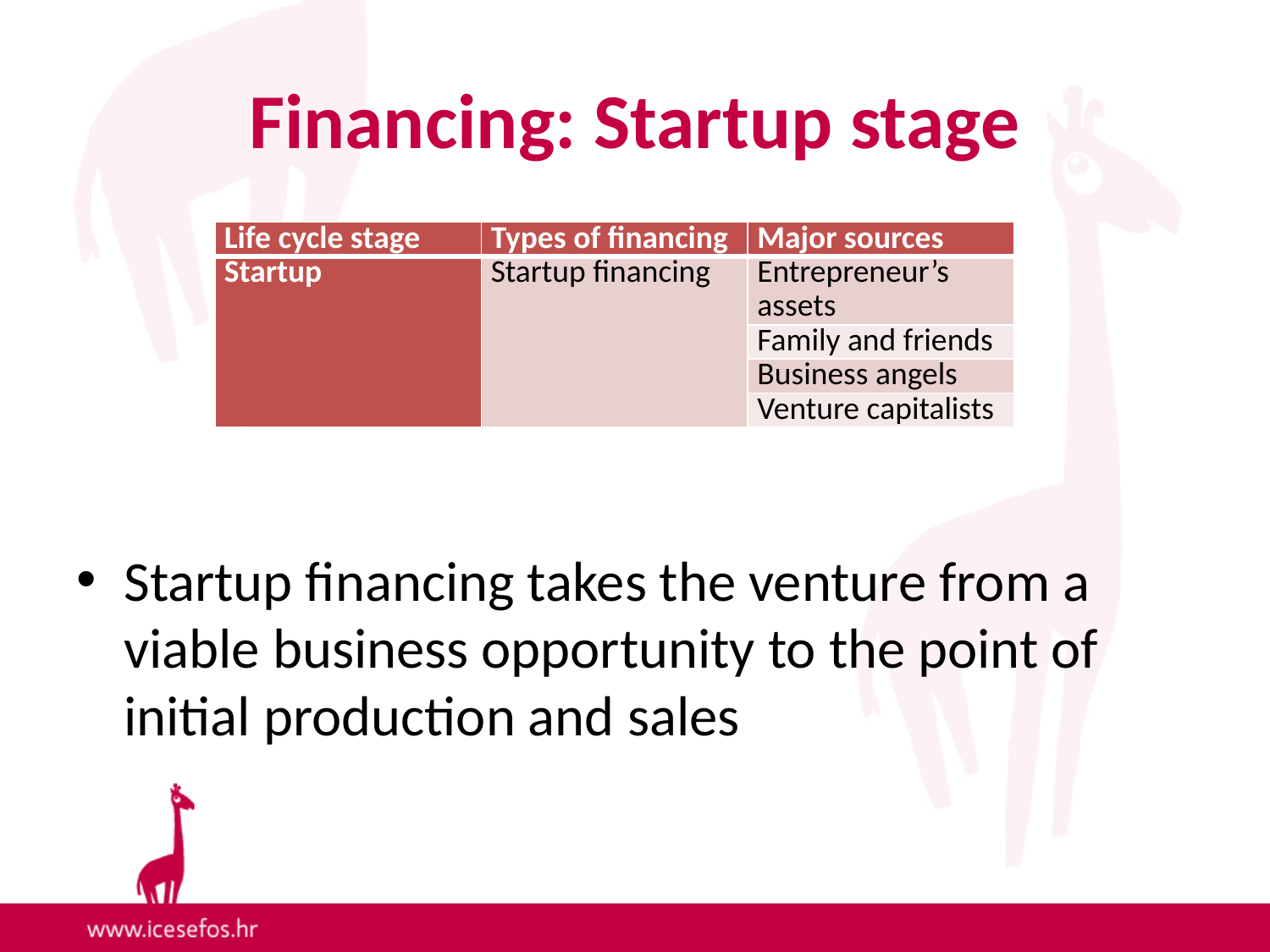

# Financing: Startup stage

Startup financing takes the venture from a viable business opportunity to the point of initial production and sales
| Life cycle stage | Types of financing | Major sources |
| --- | --- | --- |
| Startup | Startup financing | Entrepreneur’s assets |
|  |  | Family and friends |
|  |  | Business angels |
|  |  | Venture capitalists |